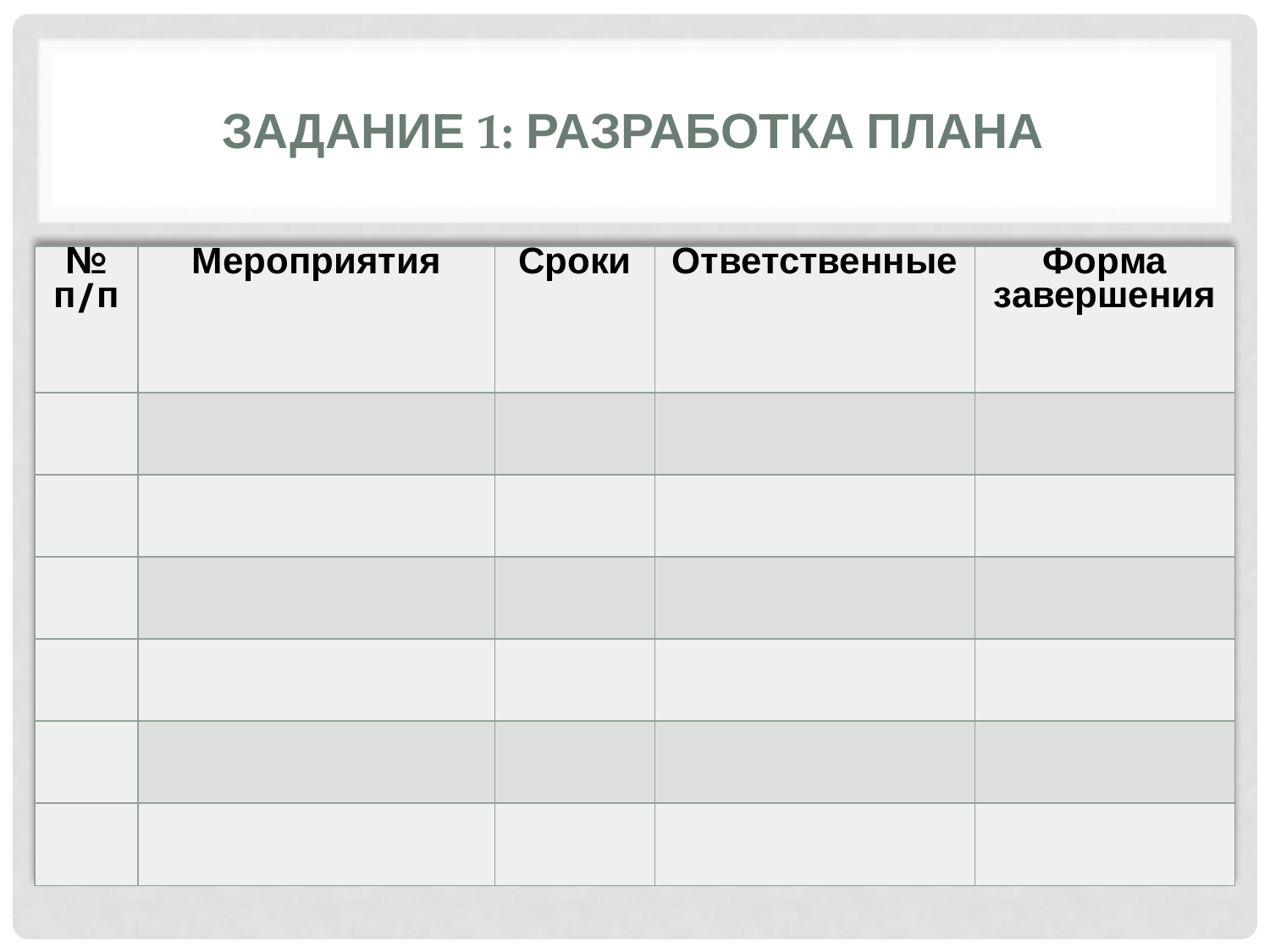

# Задание 1: РАЗРАБОТКА плана
| № п/п | Мероприятия | Сроки | Ответственные | Форма завершения |
| --- | --- | --- | --- | --- |
|  |  |  |  |  |
|  |  |  |  |  |
|  |  |  |  |  |
|  |  |  |  |  |
|  |  |  |  |  |
|  |  |  |  |  |